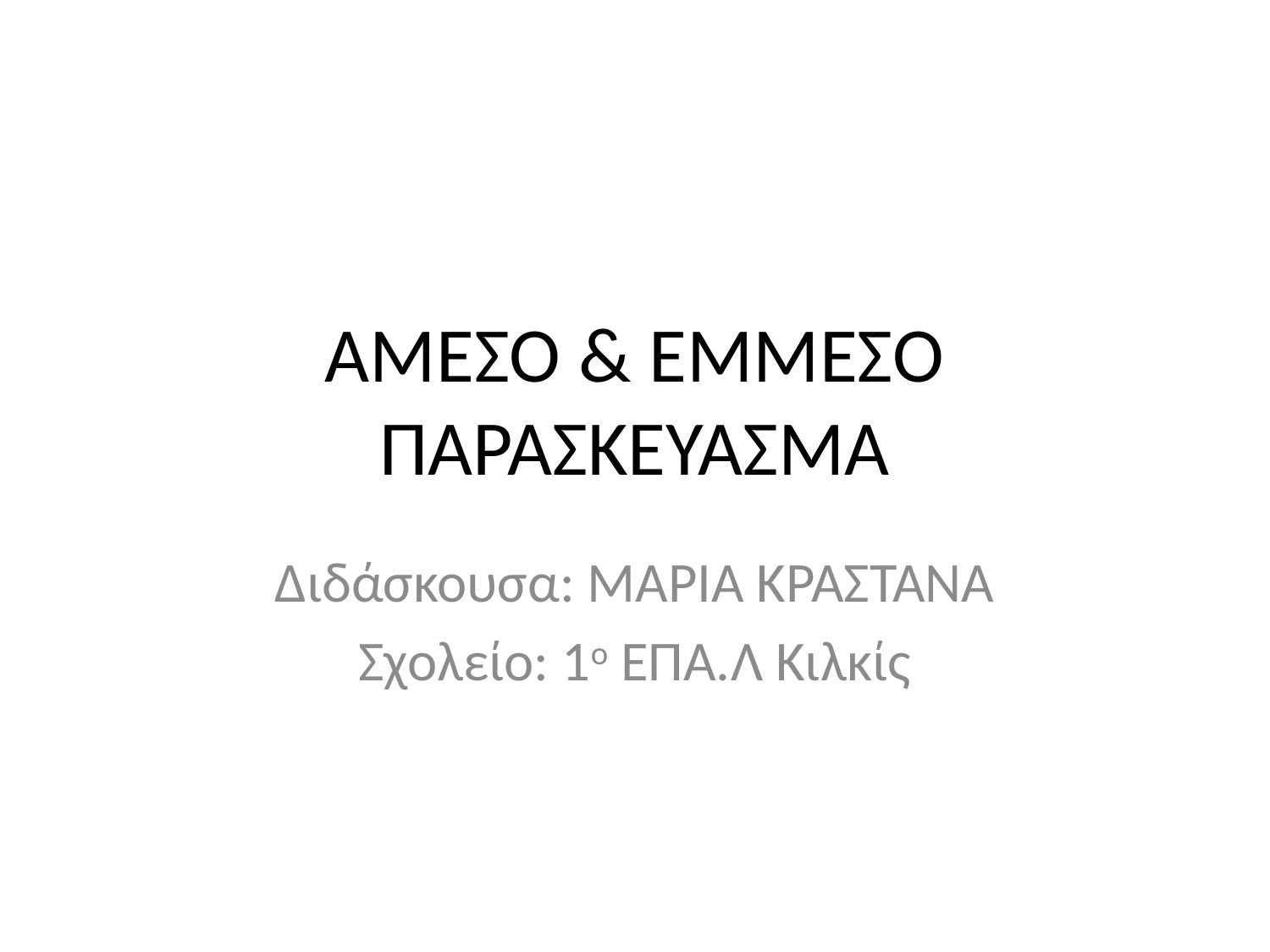

# ΑΜΕΣΟ & ΕΜΜΕΣΟ ΠΑΡΑΣΚΕΥΑΣΜΑ
Διδάσκουσα: ΜΑΡΙΑ ΚΡΑΣΤΑΝΑ
Σχολείο: 1ο ΕΠΑ.Λ Κιλκίς